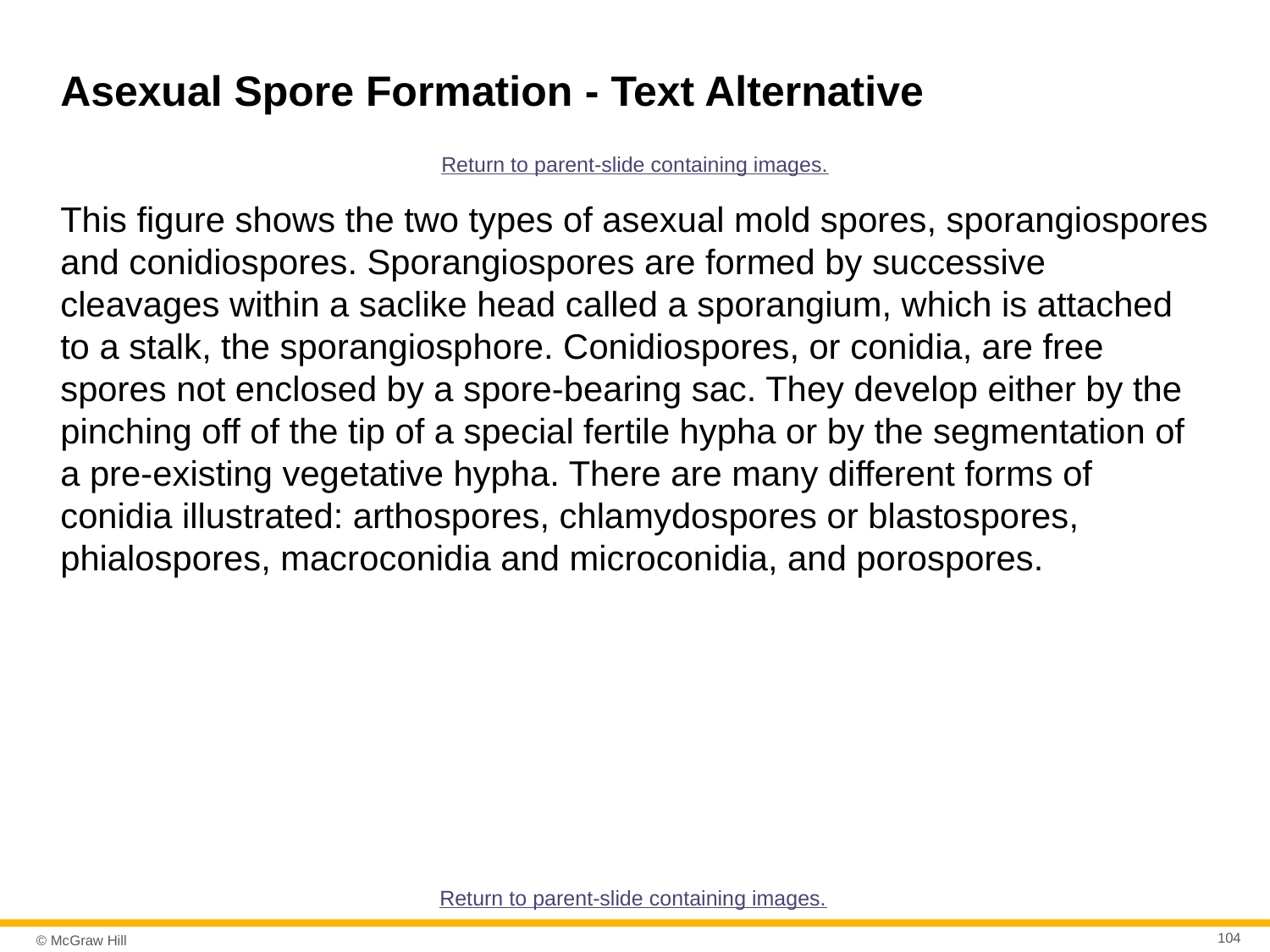

# Asexual Spore Formation - Text Alternative
Return to parent-slide containing images.
This figure shows the two types of asexual mold spores, sporangiospores and conidiospores. Sporangiospores are formed by successive cleavages within a saclike head called a sporangium, which is attached to a stalk, the sporangiosphore. Conidiospores, or conidia, are free spores not enclosed by a spore-bearing sac. They develop either by the pinching off of the tip of a special fertile hypha or by the segmentation of a pre-existing vegetative hypha. There are many different forms of conidia illustrated: arthospores, chlamydospores or blastospores, phialospores, macroconidia and microconidia, and porospores.
Return to parent-slide containing images.